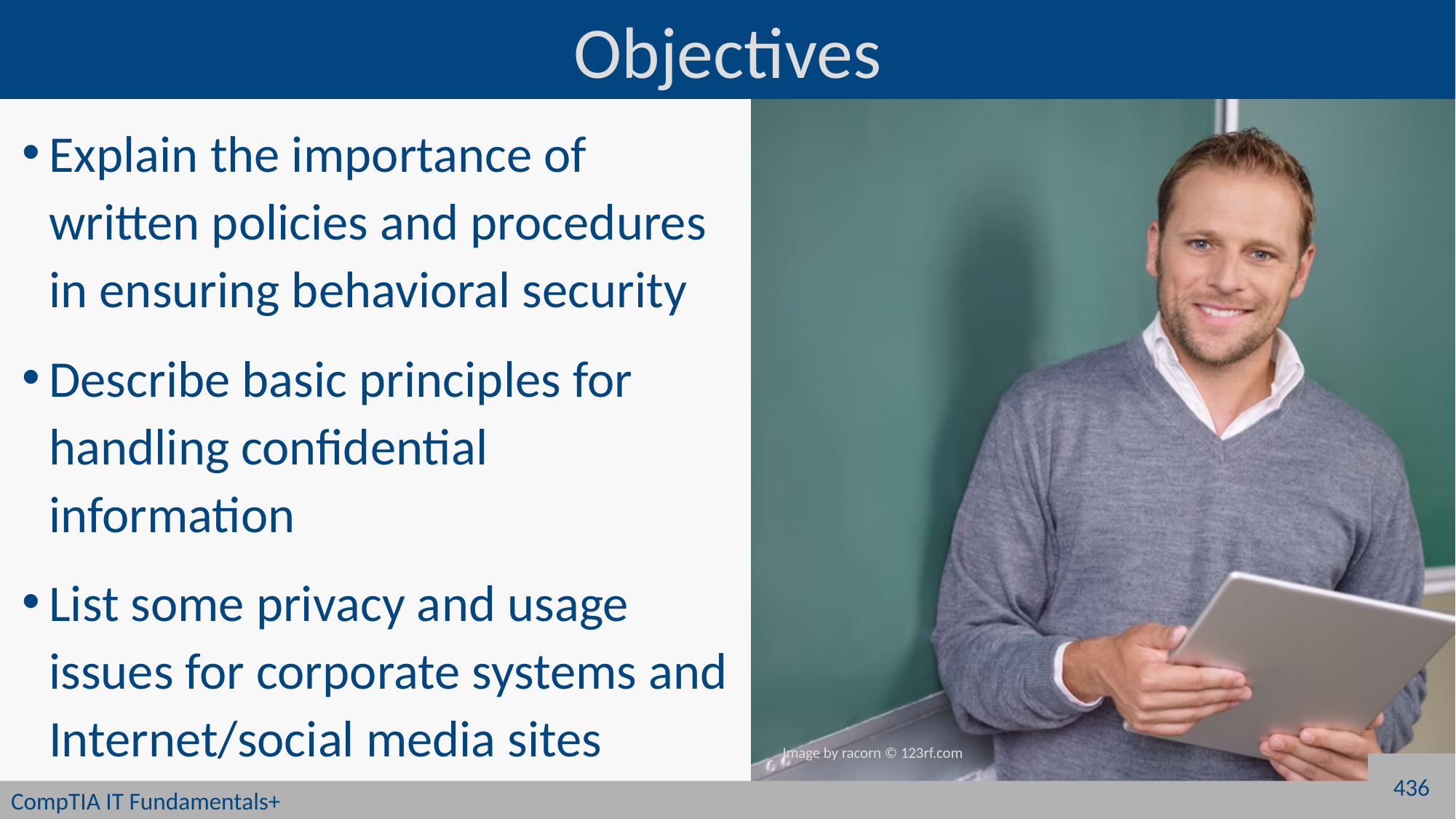

Explain the importance of written policies and procedures in ensuring behavioral security
Describe basic principles for handling confidential information
List some privacy and usage issues for corporate systems and Internet/social media sites
436
CompTIA IT Fundamentals+